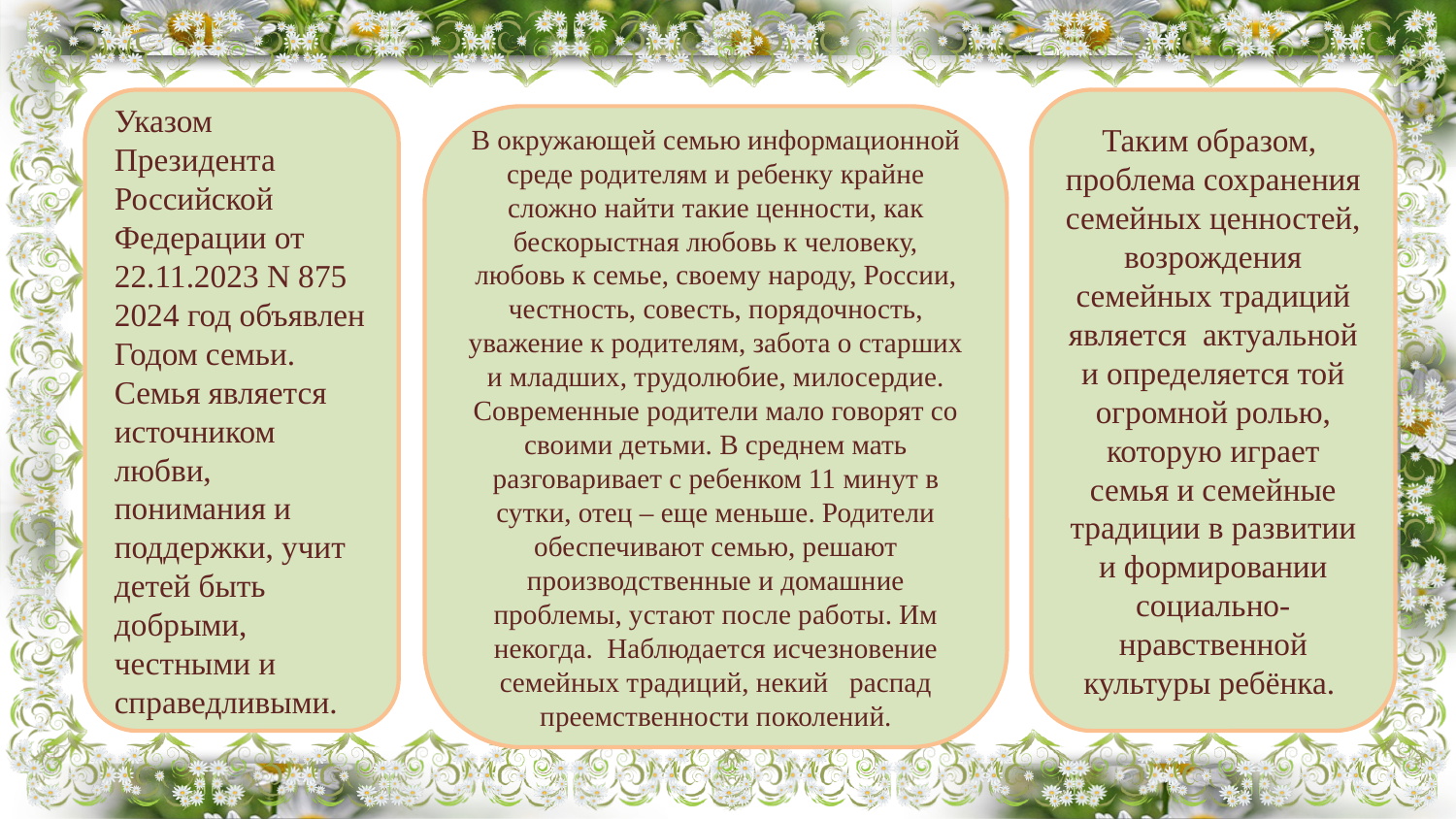

Таким образом,  проблема сохранения семейных ценностей, возрождения семейных традиций является  актуальной и определяется той огромной ролью, которую играет семья и семейные традиции в развитии и формировании социально-нравственной культуры ребёнка.
Указом Президента Российской Федерации от 22.11.2023 N 875 2024 год объявлен Годом семьи. Семья является источником любви, понимания и поддержки, учит детей быть добрыми, честными и справедливыми.
В окружающей семью информационной среде родителям и ребенку крайне сложно найти такие ценности, как бескорыстная любовь к человеку, любовь к семье, своему народу, России, честность, совесть, порядочность, уважение к родителям, забота о старших и младших, трудолюбие, милосердие. Современные родители мало говорят со своими детьми. В среднем мать разговаривает с ребенком 11 минут в сутки, отец – еще меньше. Родители обеспечивают семью, решают производственные и домашние проблемы, устают после работы. Им некогда.  Наблюдается исчезновение семейных традиций, некий   распад преемственности поколений.